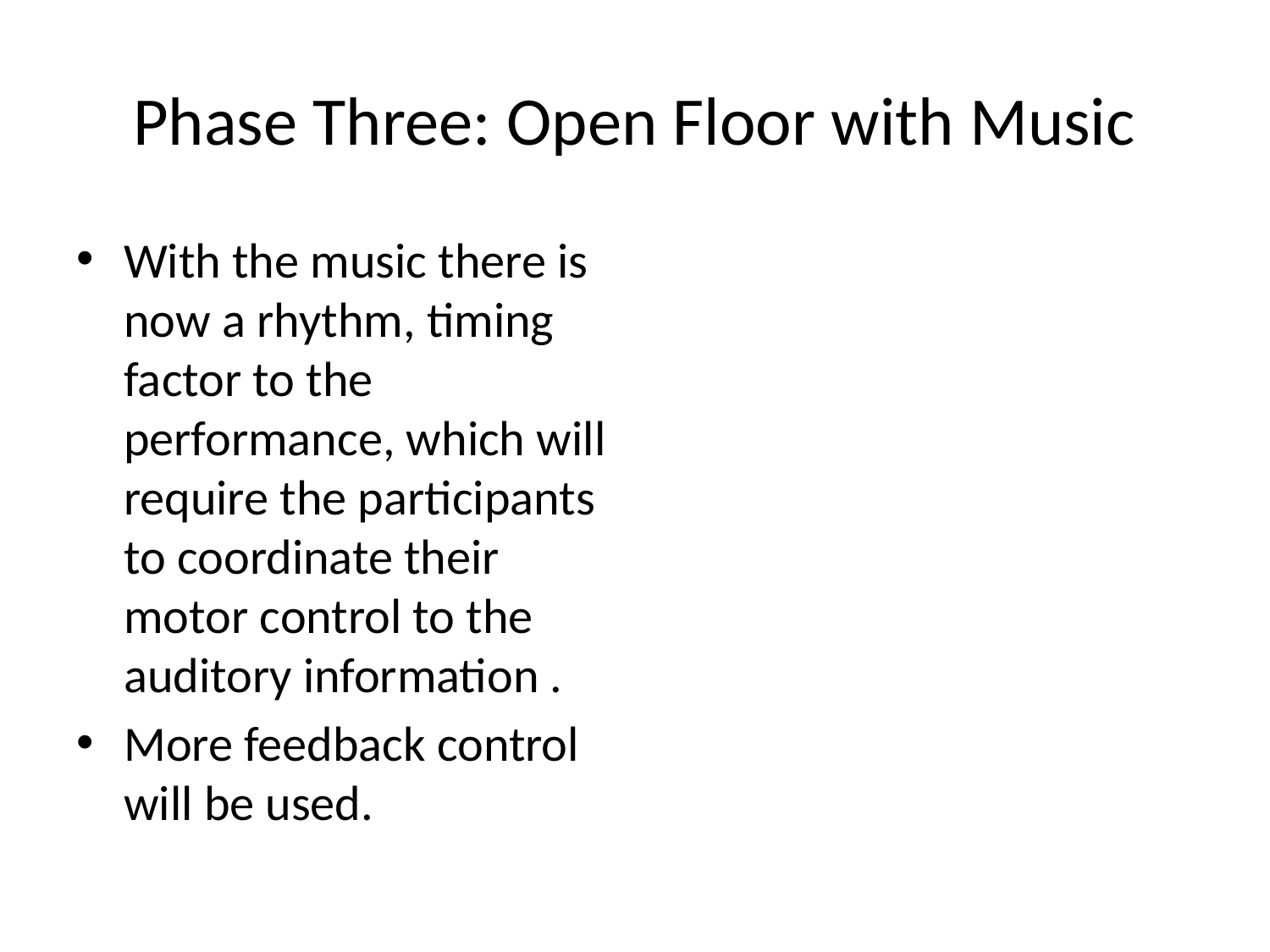

# Phase Three: Open Floor with Music
With the music there is now a rhythm, timing factor to the performance, which will require the participants to coordinate their motor control to the auditory information .
More feedback control  will be used.